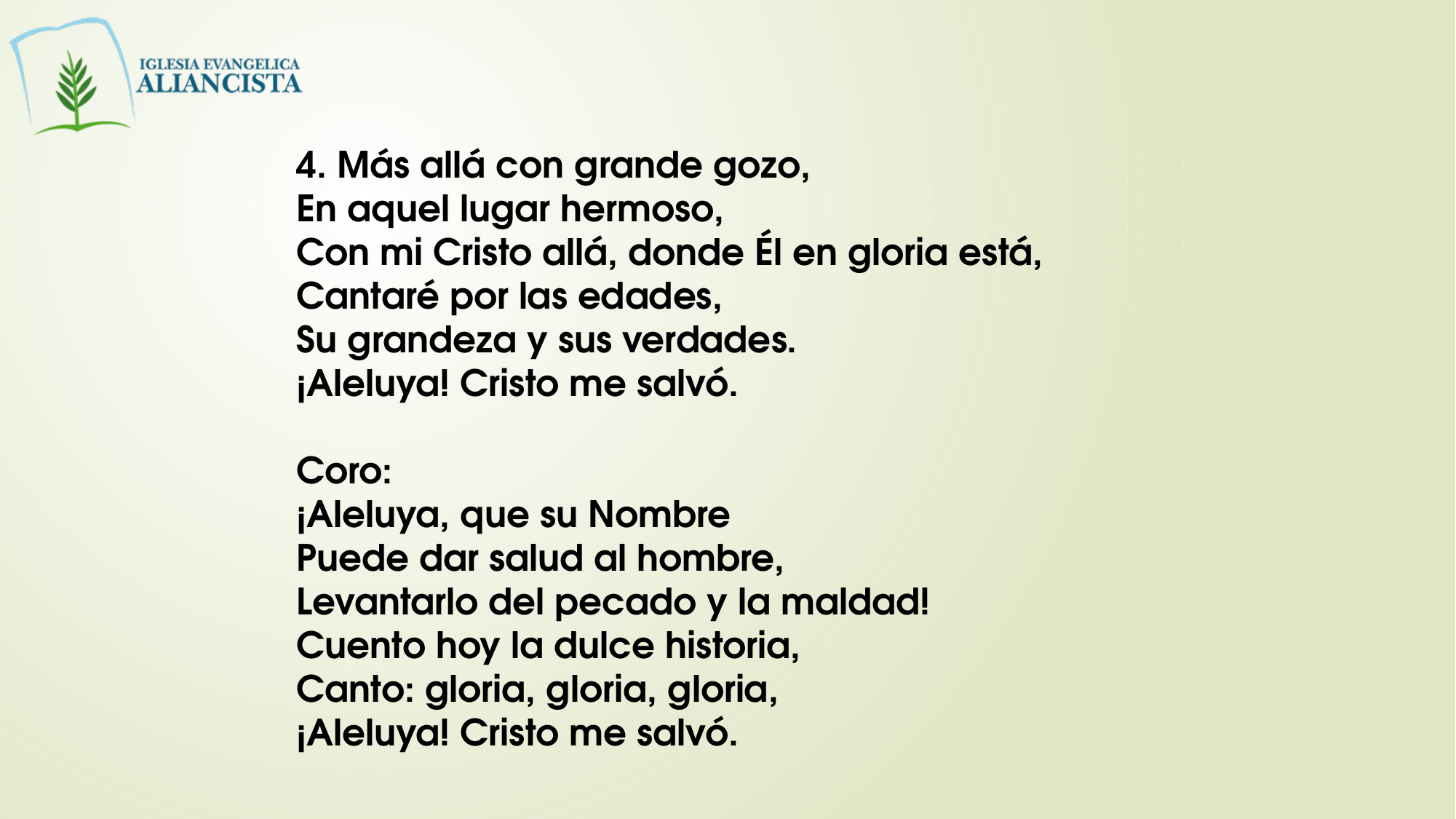

4. Más allá con grande gozo,
En aquel lugar hermoso,
Con mi Cristo allá, donde Él en gloria está,
Cantaré por las edades,
Su grandeza y sus verdades.
¡Aleluya! Cristo me salvó.

Coro:
¡Aleluya, que su Nombre
Puede dar salud al hombre,
Levantarlo del pecado y la maldad!
Cuento hoy la dulce historia,
Canto: gloria, gloria, gloria,
¡Aleluya! Cristo me salvó.